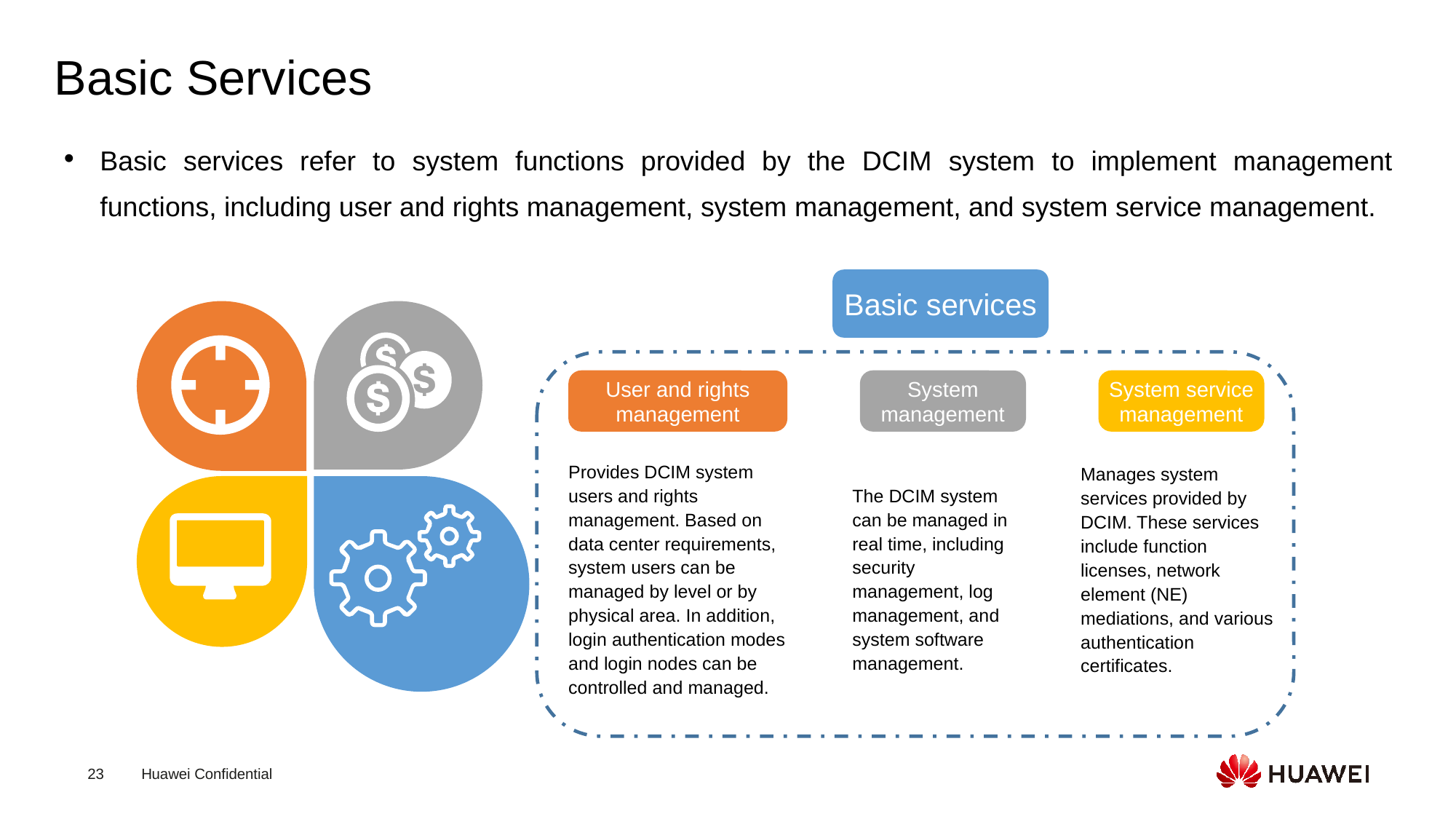

# Basic Services
Basic services refer to system functions provided by the DCIM system to implement management functions, including user and rights management, system management, and system service management.
Basic services

User and rights management
System management
System service management
Provides DCIM system users and rights management. Based on data center requirements, system users can be managed by level or by physical area. In addition, login authentication modes and login nodes can be controlled and managed.
The DCIM system can be managed in real time, including security management, log management, and system software management.
Manages system services provided by DCIM. These services include function licenses, network element (NE) mediations, and various authentication certificates.